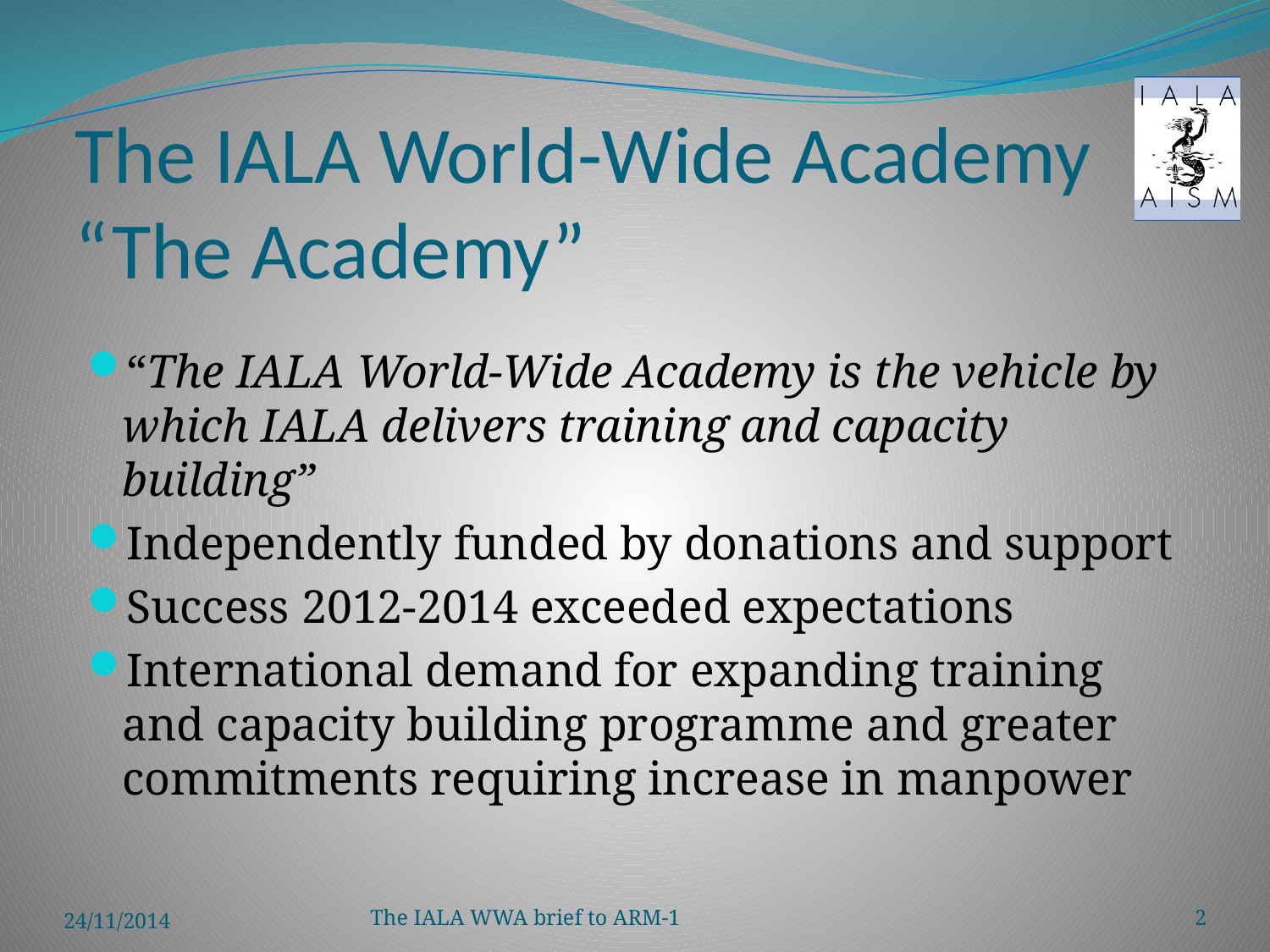

# The IALA World-Wide Academy “The Academy”
“The IALA World-Wide Academy is the vehicle by which IALA delivers training and capacity building”
Independently funded by donations and support
Success 2012-2014 exceeded expectations
International demand for expanding training and capacity building programme and greater commitments requiring increase in manpower
24/11/2014
The IALA WWA brief to ARM-1
2